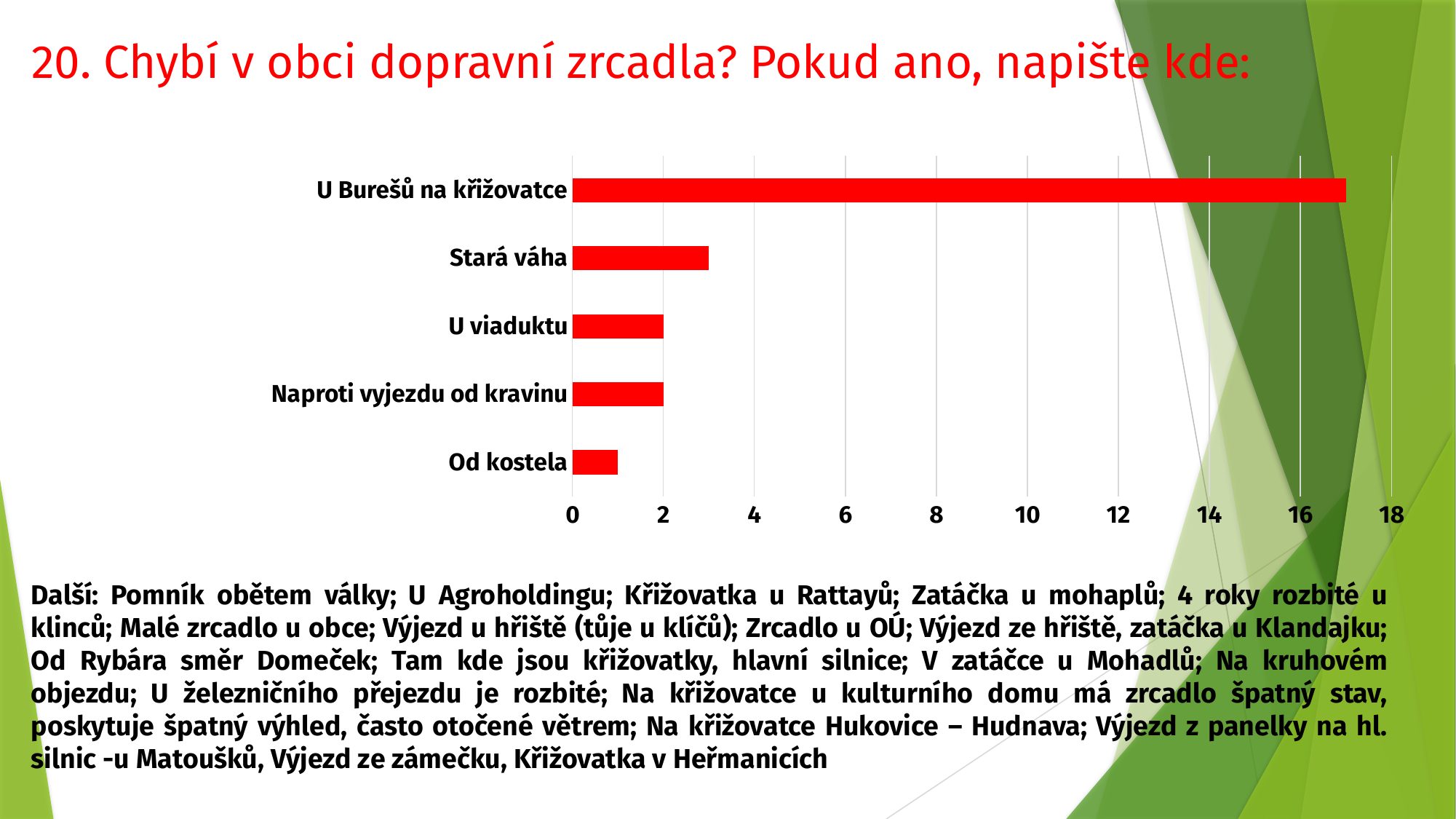

# 20. Chybí v obci dopravní zrcadla? Pokud ano, napište kde:

### Chart

| Category | Řada 1 |
|---|---|
| Od kostela | 1.0 |
| Naproti vyjezdu od kravinu | 2.0 |
| U viaduktu | 2.0 |
| Stará váha | 3.0 |
| U Burešů na křižovatce | 17.0 |
Další: Pomník obětem války; U Agroholdingu; Křižovatka u Rattayů; Zatáčka u mohaplů; 4 roky rozbité u klinců; Malé zrcadlo u obce; Výjezd u hřiště (tůje u klíčů); Zrcadlo u OÚ; Výjezd ze hřiště, zatáčka u Klandajku; Od Rybára směr Domeček; Tam kde jsou křižovatky, hlavní silnice; V zatáčce u Mohadlů; Na kruhovém objezdu; U železničního přejezdu je rozbité; Na křižovatce u kulturního domu má zrcadlo špatný stav, poskytuje špatný výhled, často otočené větrem; Na křižovatce Hukovice – Hudnava; Výjezd z panelky na hl. silnic -u Matoušků, Výjezd ze zámečku, Křižovatka v Heřmanicích